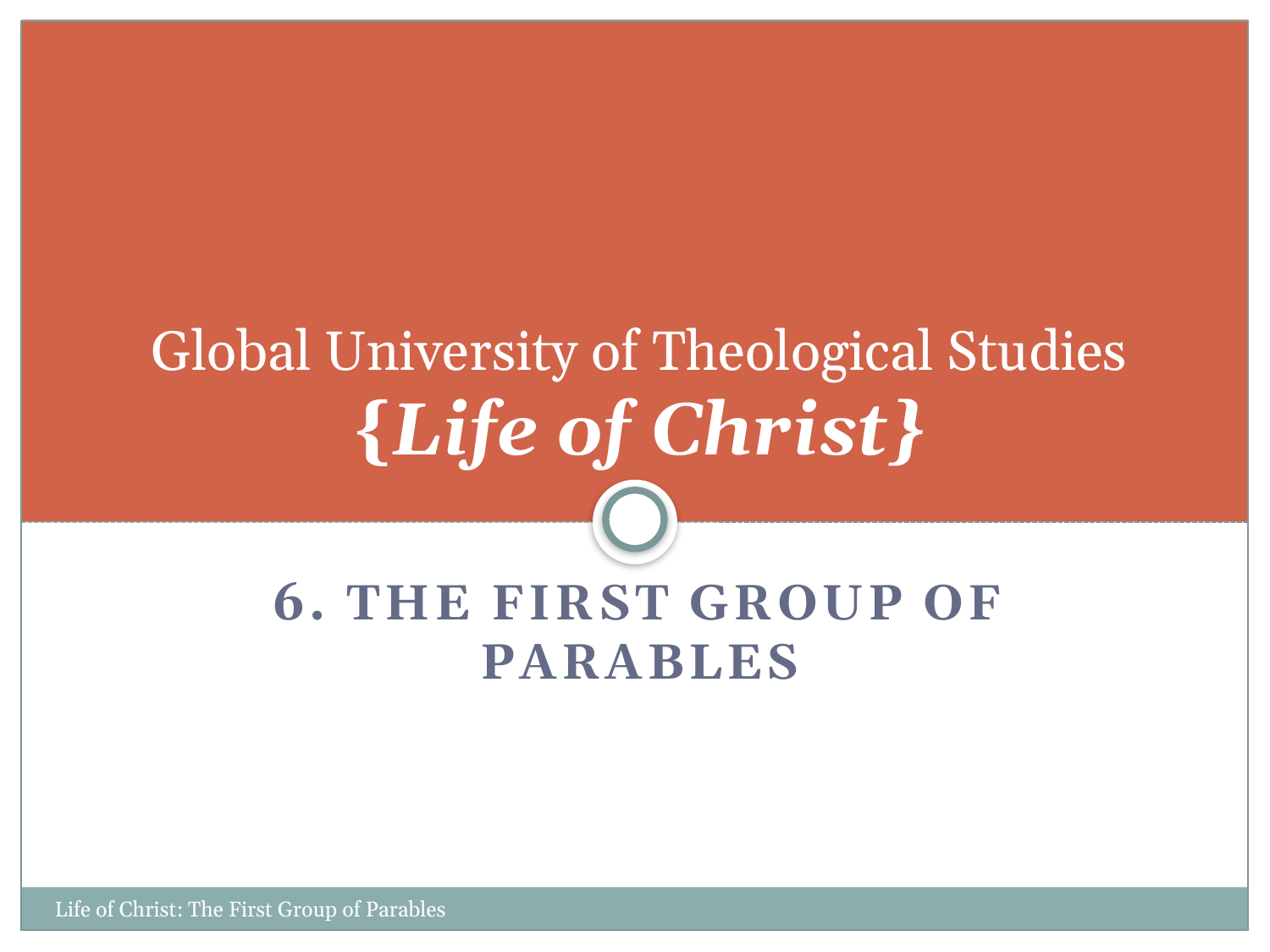

# Global University of Theological Studies {Life of Christ}
6. The First group of Parables
Life of Christ: The First Group of Parables